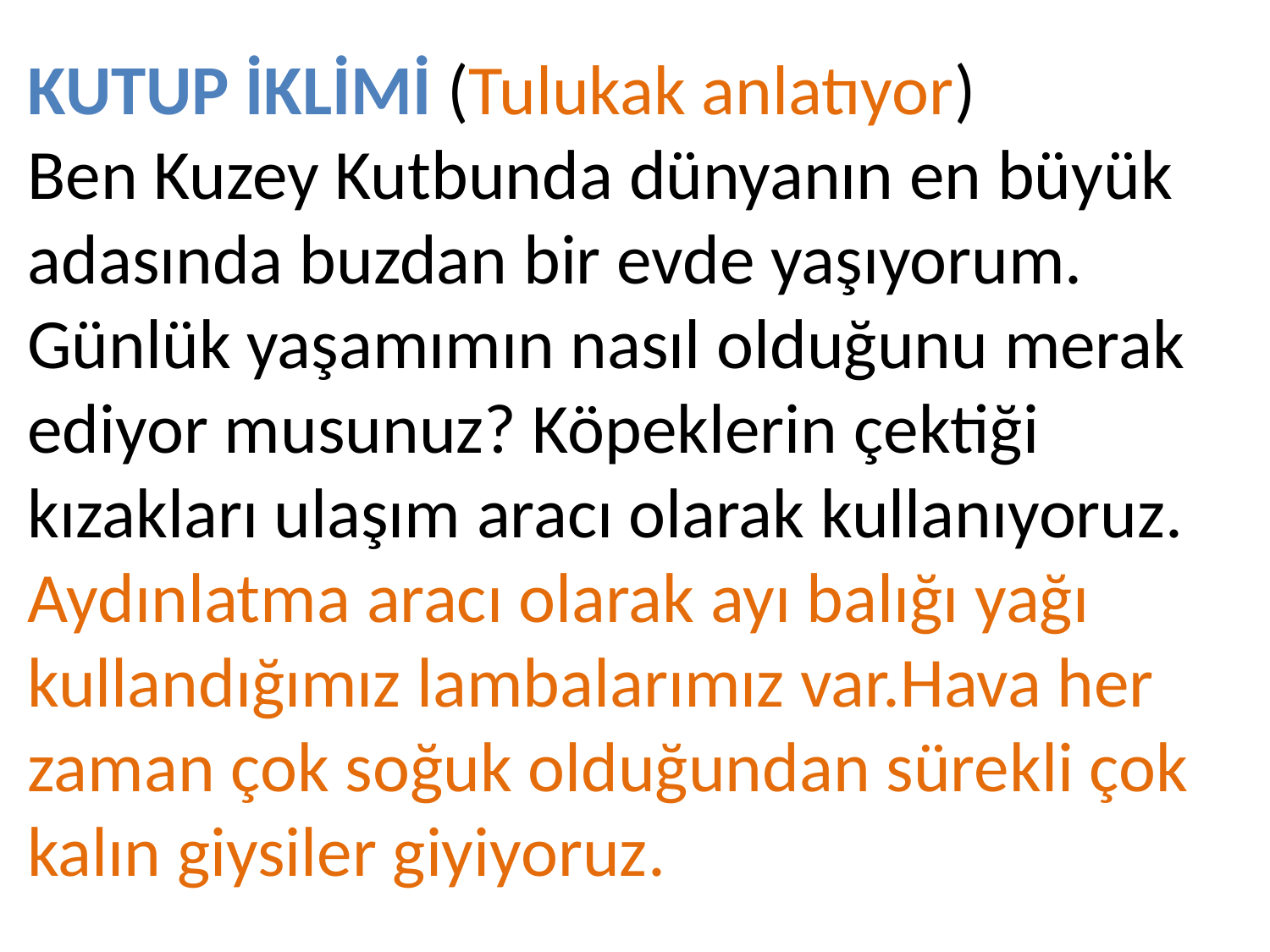

KUTUP İKLİMİ (Tulukak anlatıyor)
Ben Kuzey Kutbunda dünyanın en büyük adasında buzdan bir evde yaşıyorum. Günlük yaşamımın nasıl olduğunu merak ediyor musunuz? Köpeklerin çektiği kızakları ulaşım aracı olarak kullanıyoruz. Aydınlatma aracı olarak ayı balığı yağı kullandığımız lambalarımız var.Hava her zaman çok soğuk olduğundan sürekli çok kalın giysiler giyiyoruz.